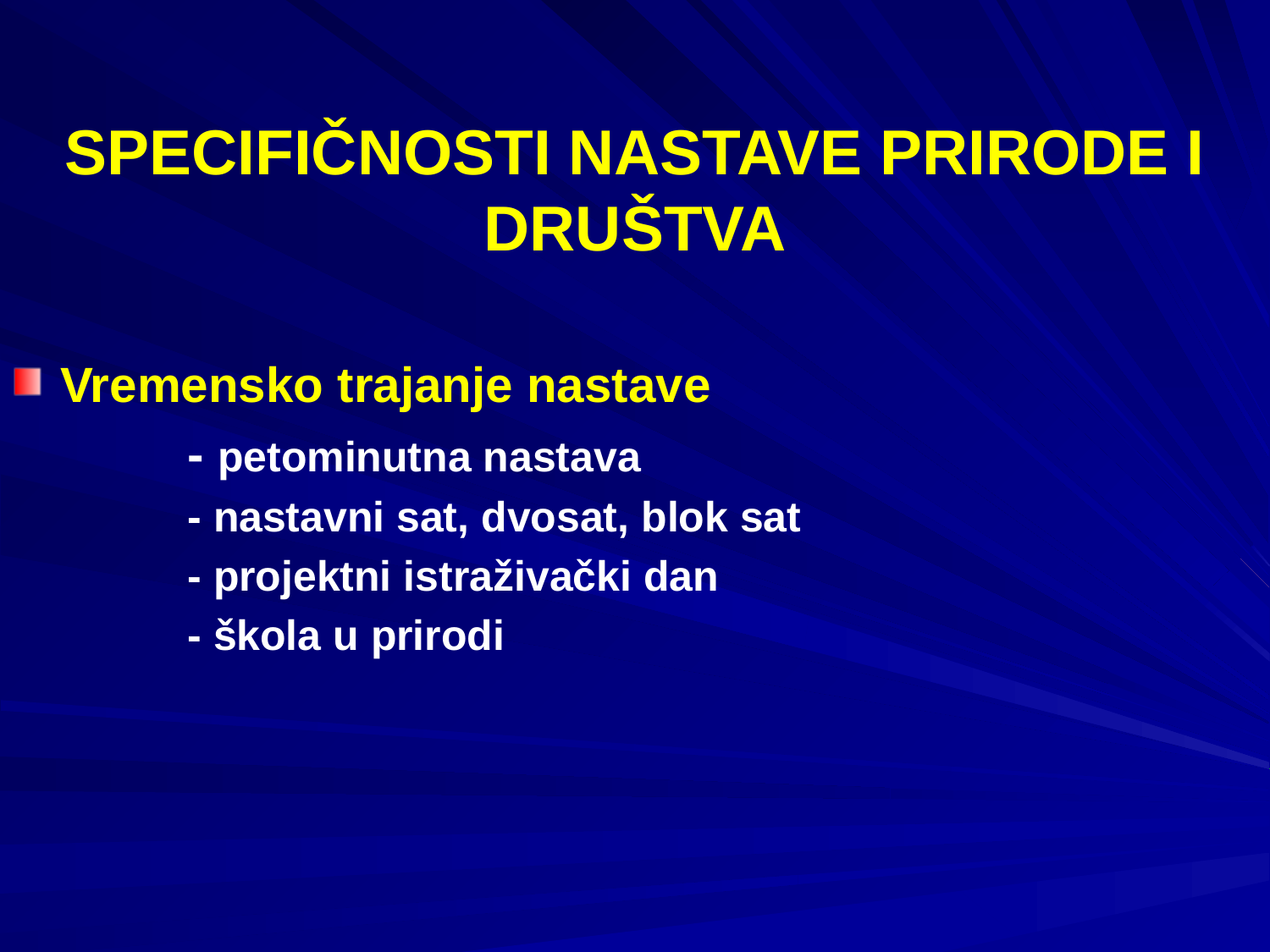

# SPECIFIČNOSTI NASTAVE PRIRODE I DRUŠTVA

Vremensko trajanje nastave
		- petominutna nastava
		- nastavni sat, dvosat, blok sat
		- projektni istraživački dan
		- škola u prirodi